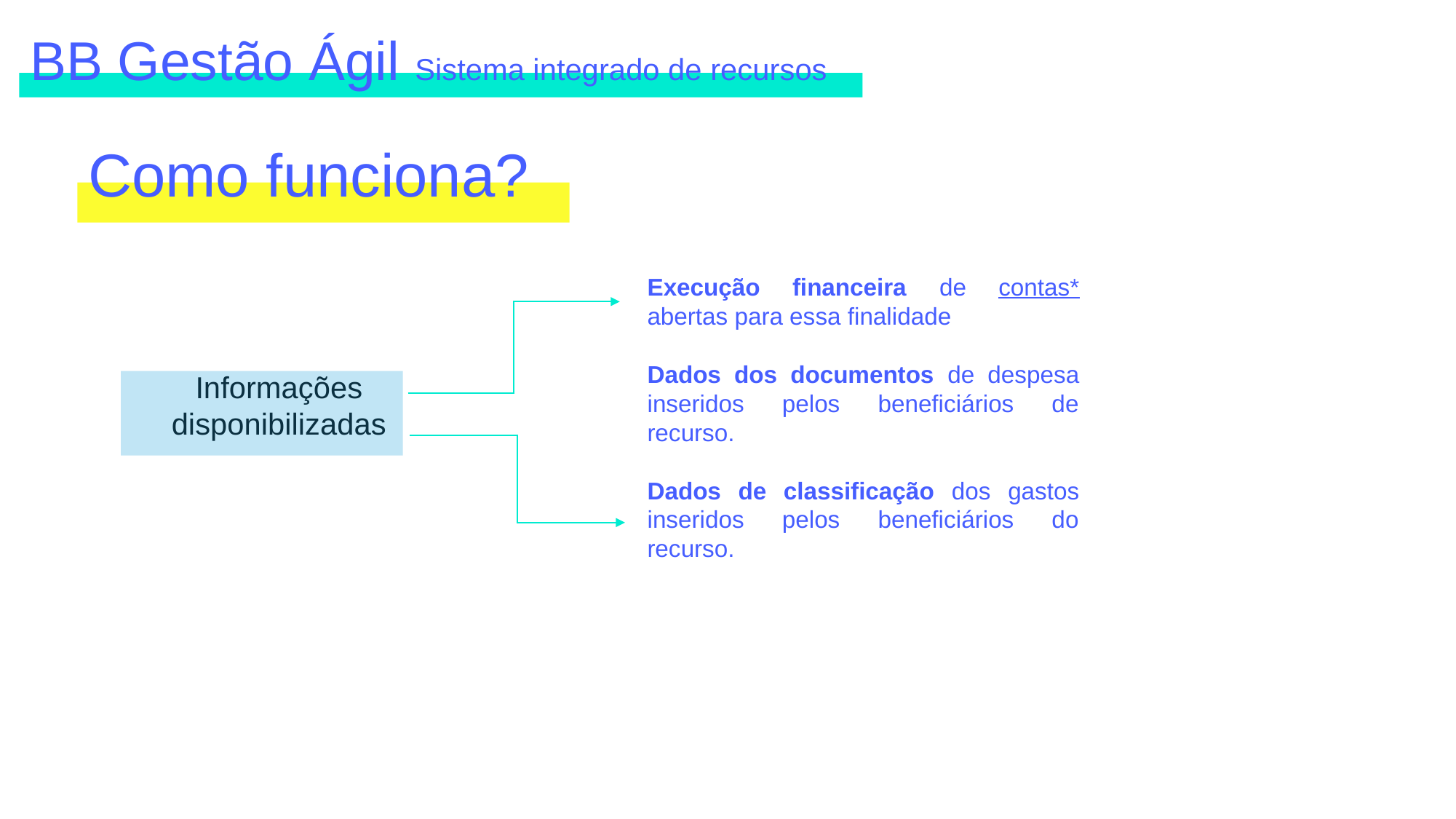

BB Gestão Ágil Sistema integrado de recursos

Como funciona?

Execução financeira de contas* abertas para essa finalidade

Dados dos documentos de despesa inseridos pelos beneficiários de recurso.

Dados de classificação dos gastos inseridos pelos beneficiários do recurso.
Informações disponibilizadas